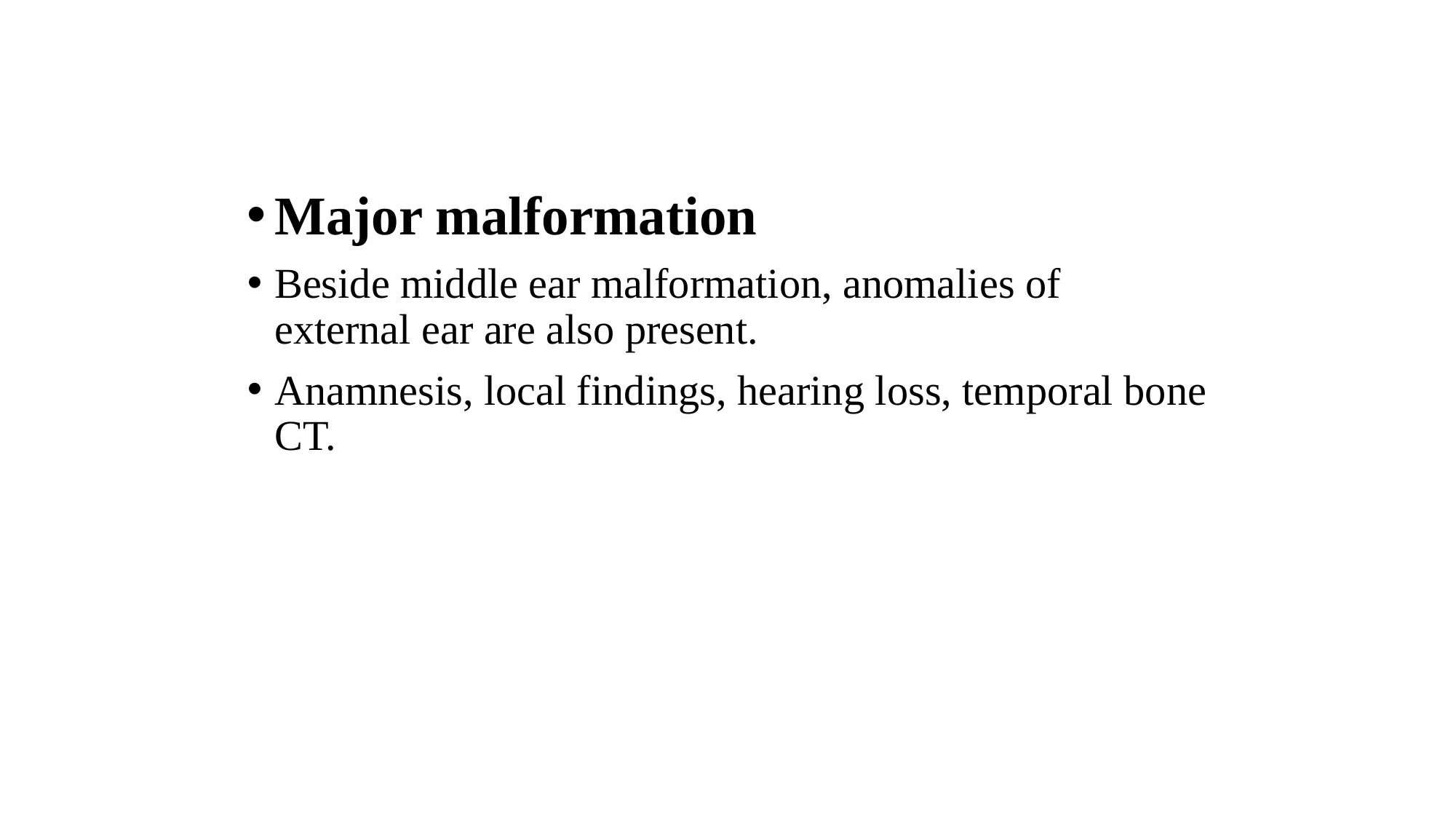

Major malformation
Beside middle ear malformation, anomalies of external ear are also present.
Anamnesis, local findings, hearing loss, temporal bone CT.